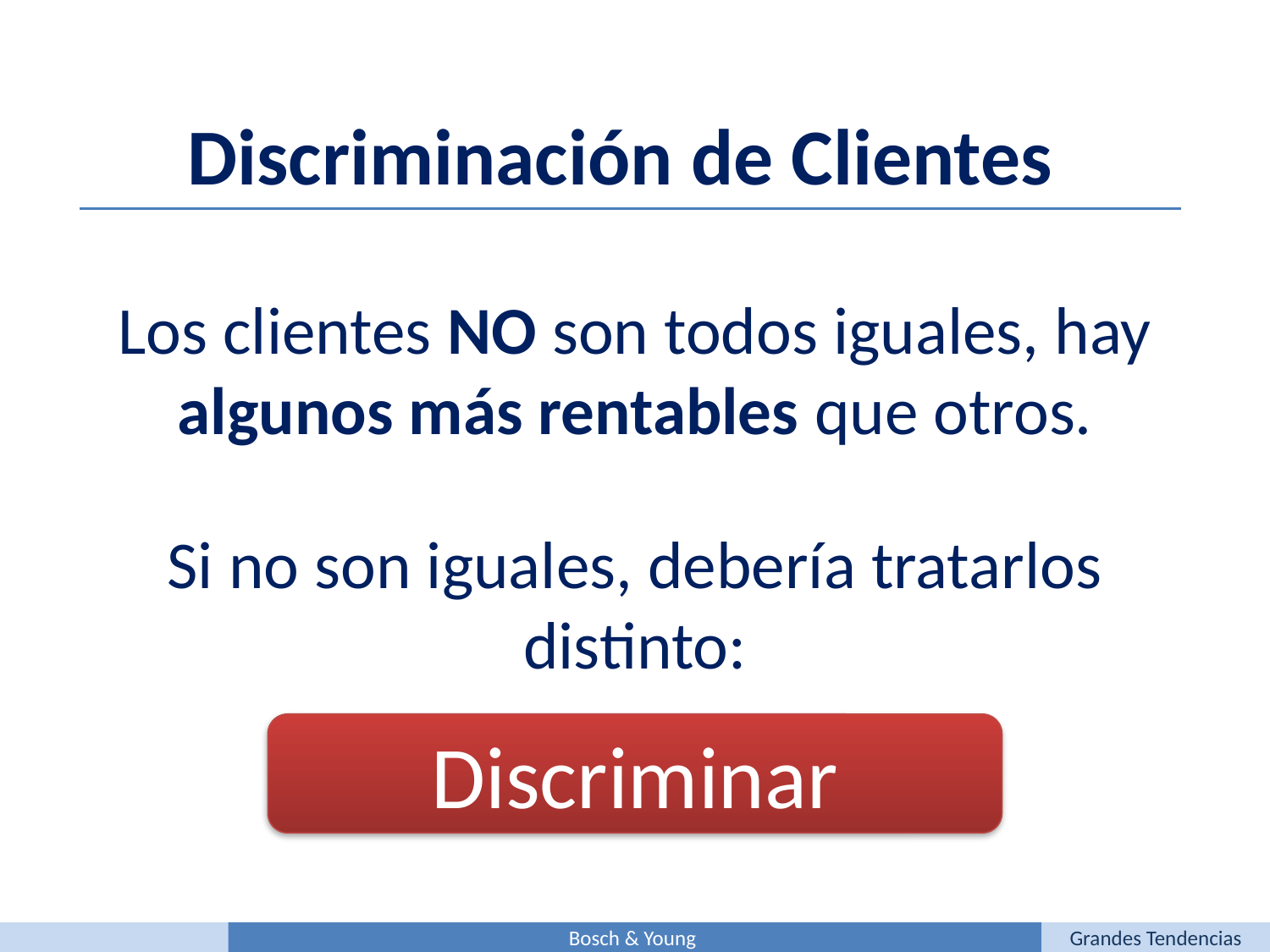

Discriminación de Clientes
Los clientes NO son todos iguales, hay algunos más rentables que otros.
Si no son iguales, debería tratarlos distinto:
Discriminar

Bosch & Young
Grandes Tendencias